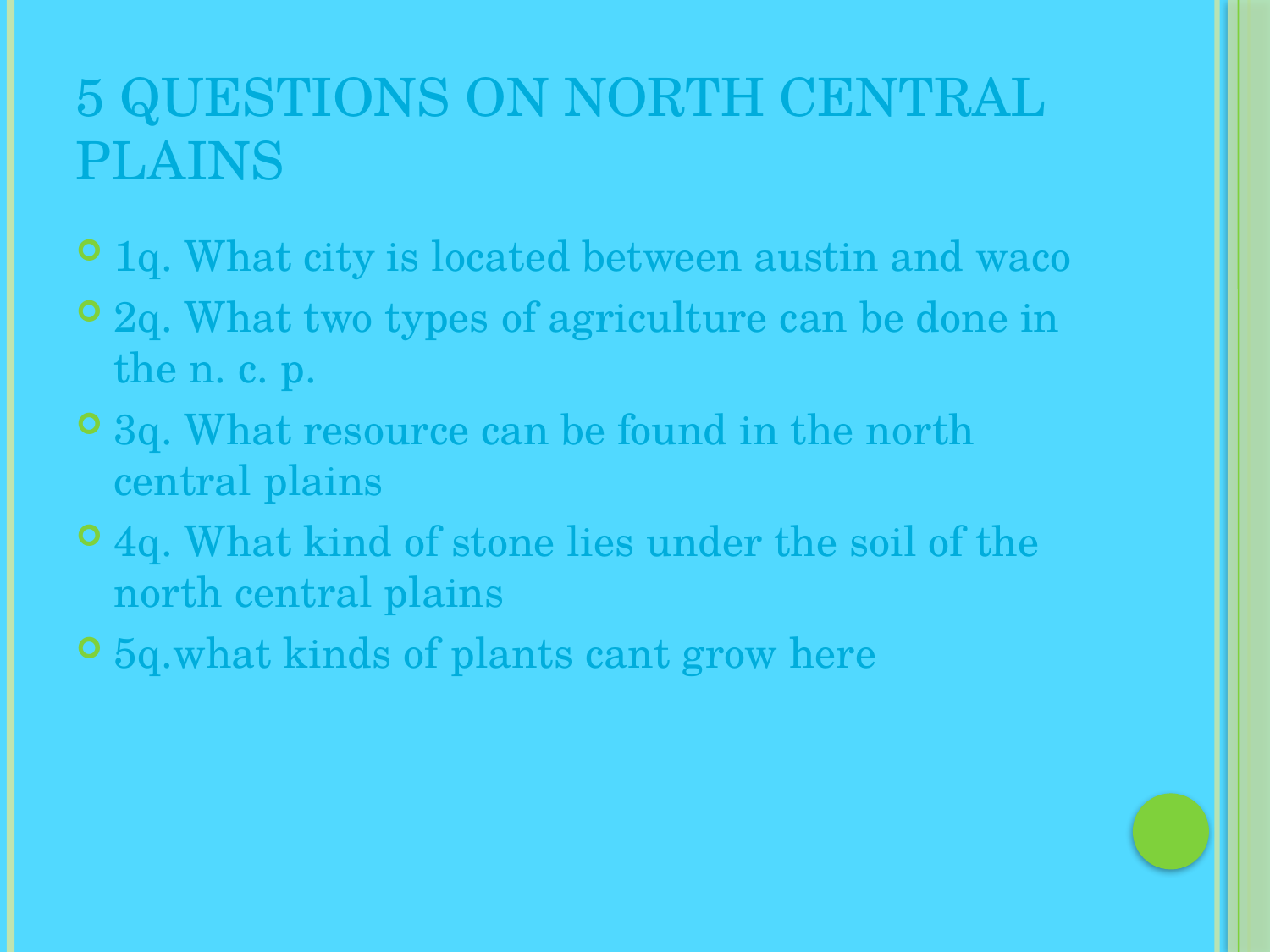

# 5 questions on north central plains
1q. What city is located between austin and waco
2q. What two types of agriculture can be done in the n. c. p.
3q. What resource can be found in the north central plains
4q. What kind of stone lies under the soil of the north central plains
5q.what kinds of plants cant grow here